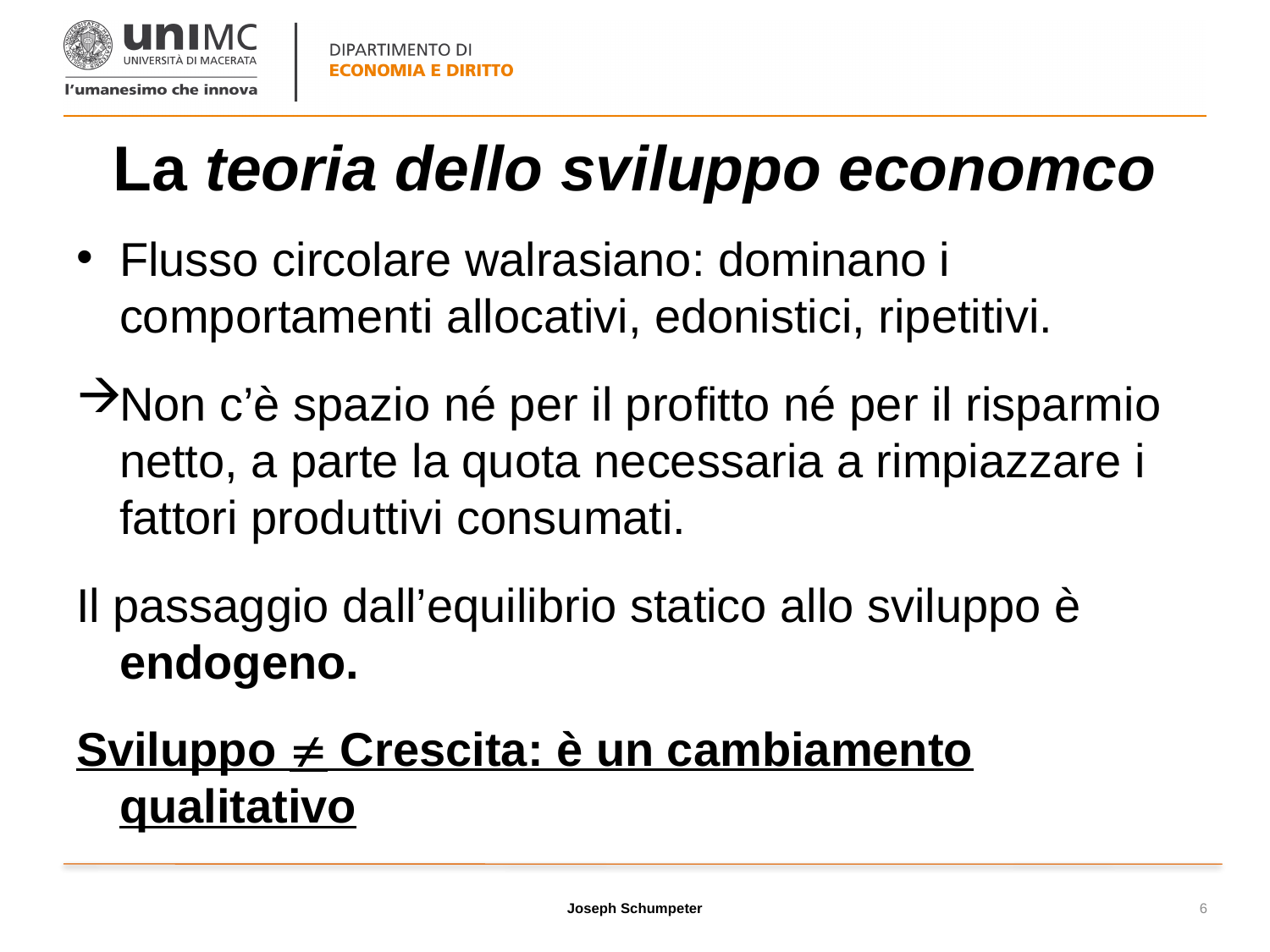

# La teoria dello sviluppo economco
Flusso circolare walrasiano: dominano i comportamenti allocativi, edonistici, ripetitivi.

Non c’è spazio né per il profitto né per il risparmio netto, a parte la quota necessaria a rimpiazzare i fattori produttivi consumati.

Il passaggio dall’equilibrio statico allo sviluppo è endogeno.

Sviluppo ≠ Crescita: è un cambiamento qualitativo

Joseph Schumpeter
6